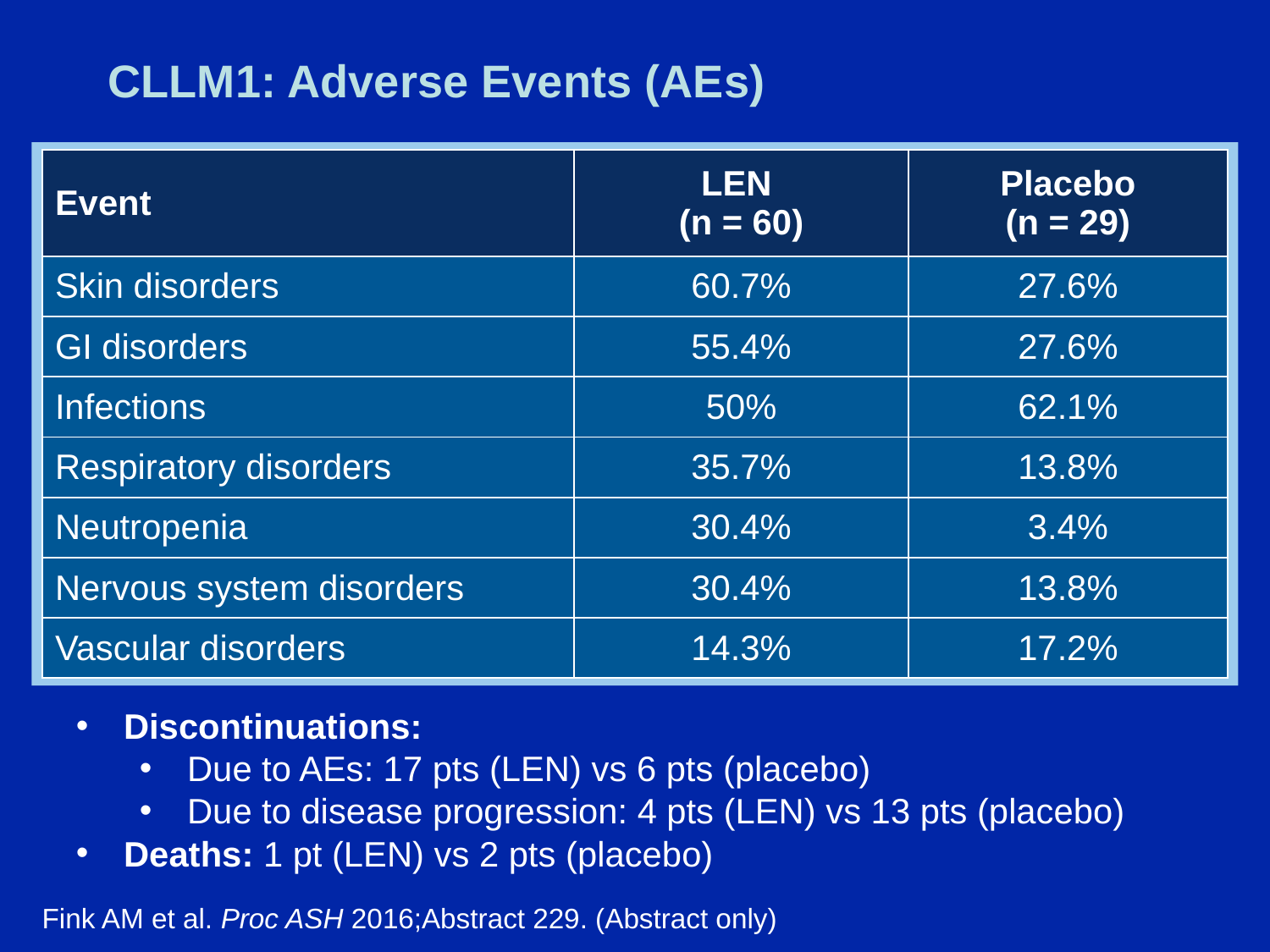

# CLLM1: Adverse Events (AEs)

| Event | LEN (n = 60) | Placebo (n = 29) |
| --- | --- | --- |
| Skin disorders | 60.7% | 27.6% |
| GI disorders | 55.4% | 27.6% |
| Infections | 50% | 62.1% |
| Respiratory disorders | 35.7% | 13.8% |
| Neutropenia | 30.4% | 3.4% |
| Nervous system disorders | 30.4% | 13.8% |
| Vascular disorders | 14.3% | 17.2% |
Discontinuations:
Due to AEs: 17 pts (LEN) vs 6 pts (placebo)
Due to disease progression: 4 pts (LEN) vs 13 pts (placebo)
Deaths: 1 pt (LEN) vs 2 pts (placebo)
Fink AM et al. Proc ASH 2016;Abstract 229. (Abstract only)